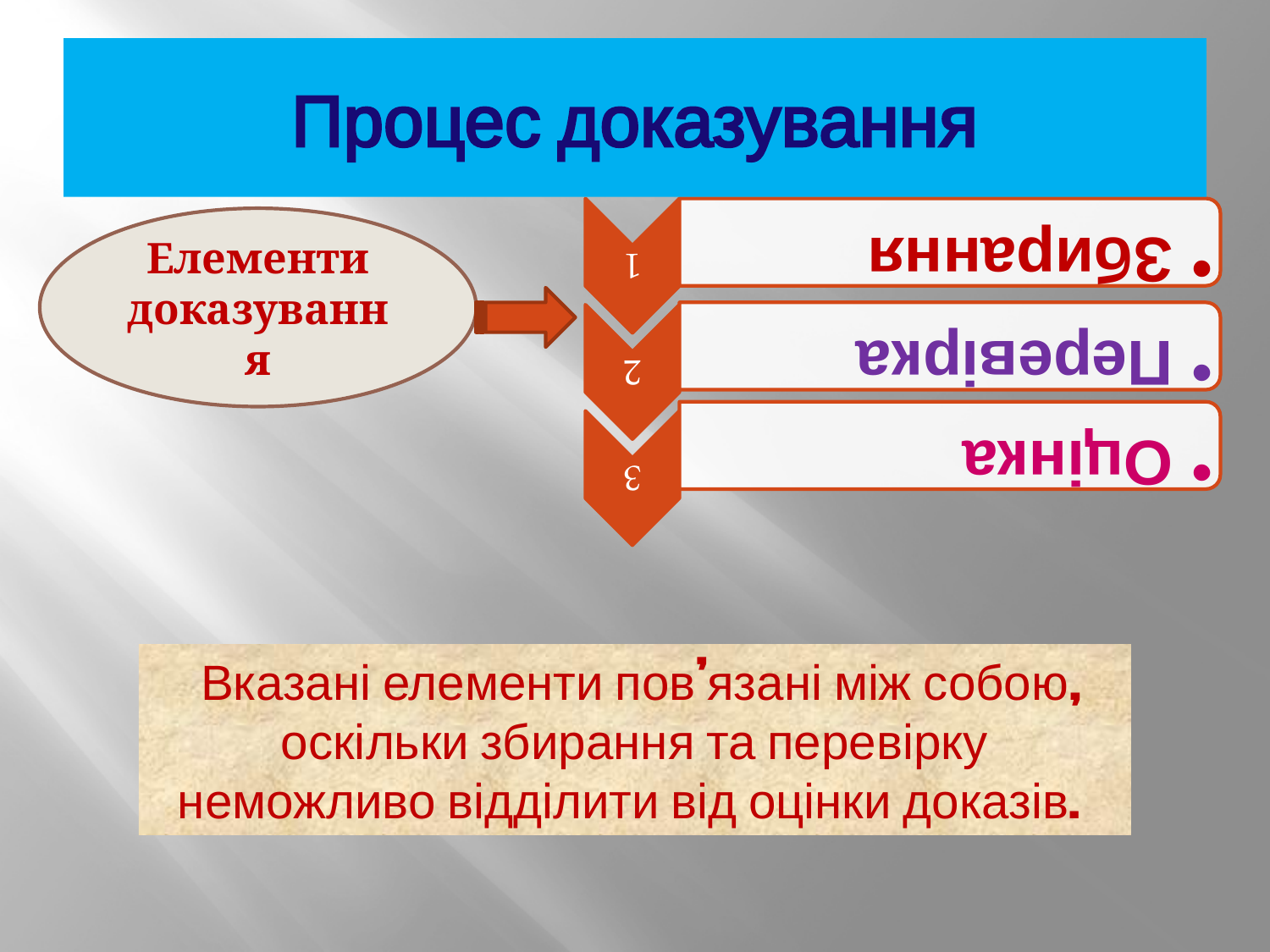

# Процес доказування
1
Збирання
2
Перевірка
3
Оцінка
Елементи доказування

 Вказані елементи пов’язані між собою, оскільки збирання та перевірку неможливо відділити від оцінки доказів.